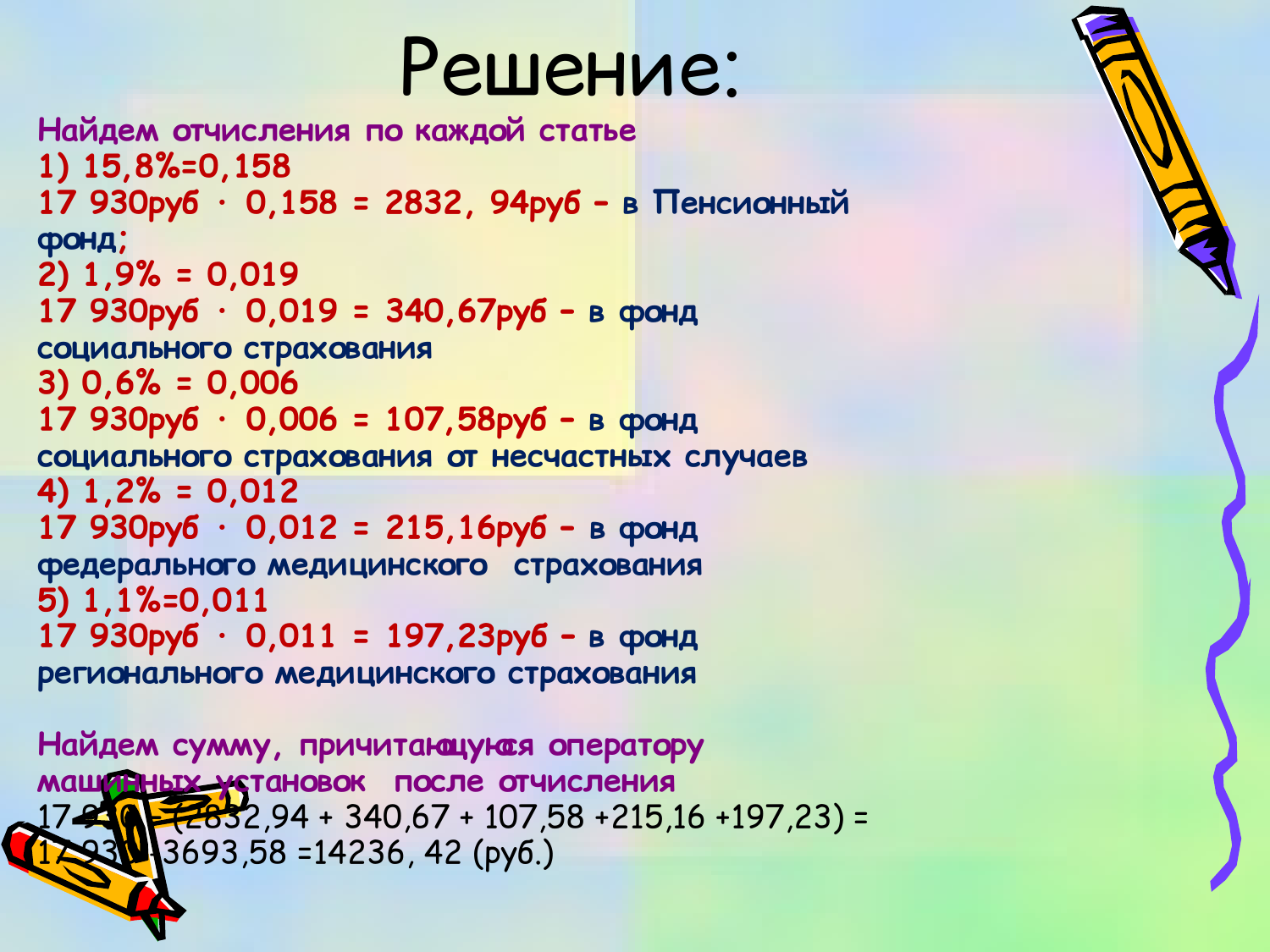

# Решение:
Найдем отчисления по каждой статье
1) 15,8%=0,158
17 930руб · 0,158 = 2832, 94руб – в Пенсионный фонд;
2) 1,9% = 0,019
17 930руб · 0,019 = 340,67руб – в фонд социального страхования
3) 0,6% = 0,006
17 930руб · 0,006 = 107,58руб – в фонд социального страхования от несчастных случаев
4) 1,2% = 0,012
17 930руб · 0,012 = 215,16руб – в фонд федерального медицинского  страхования
5) 1,1%=0,011
17 930руб · 0,011 = 197,23руб – в фонд регионального медицинского страхования

Найдем сумму, причитающуюся оператору машинных установок  после отчисления
17 930 – (2832,94 + 340,67 + 107,58 +215,16 +197,23) = 17 930 -3693,58 =14236, 42 (руб.)